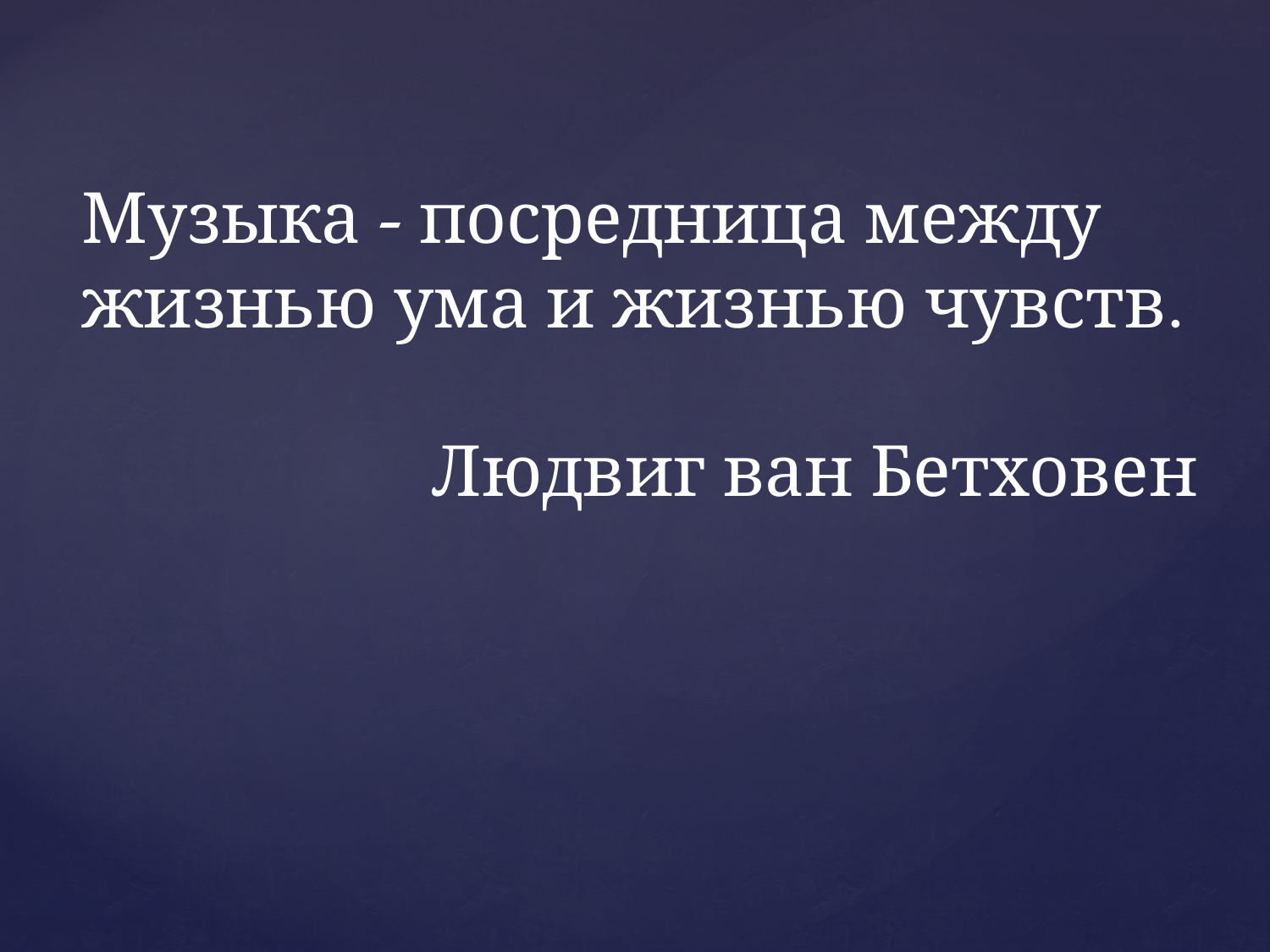

Музыка - посредница между жизнью ума и жизнью чувств.

Людвиг ван Бетховен